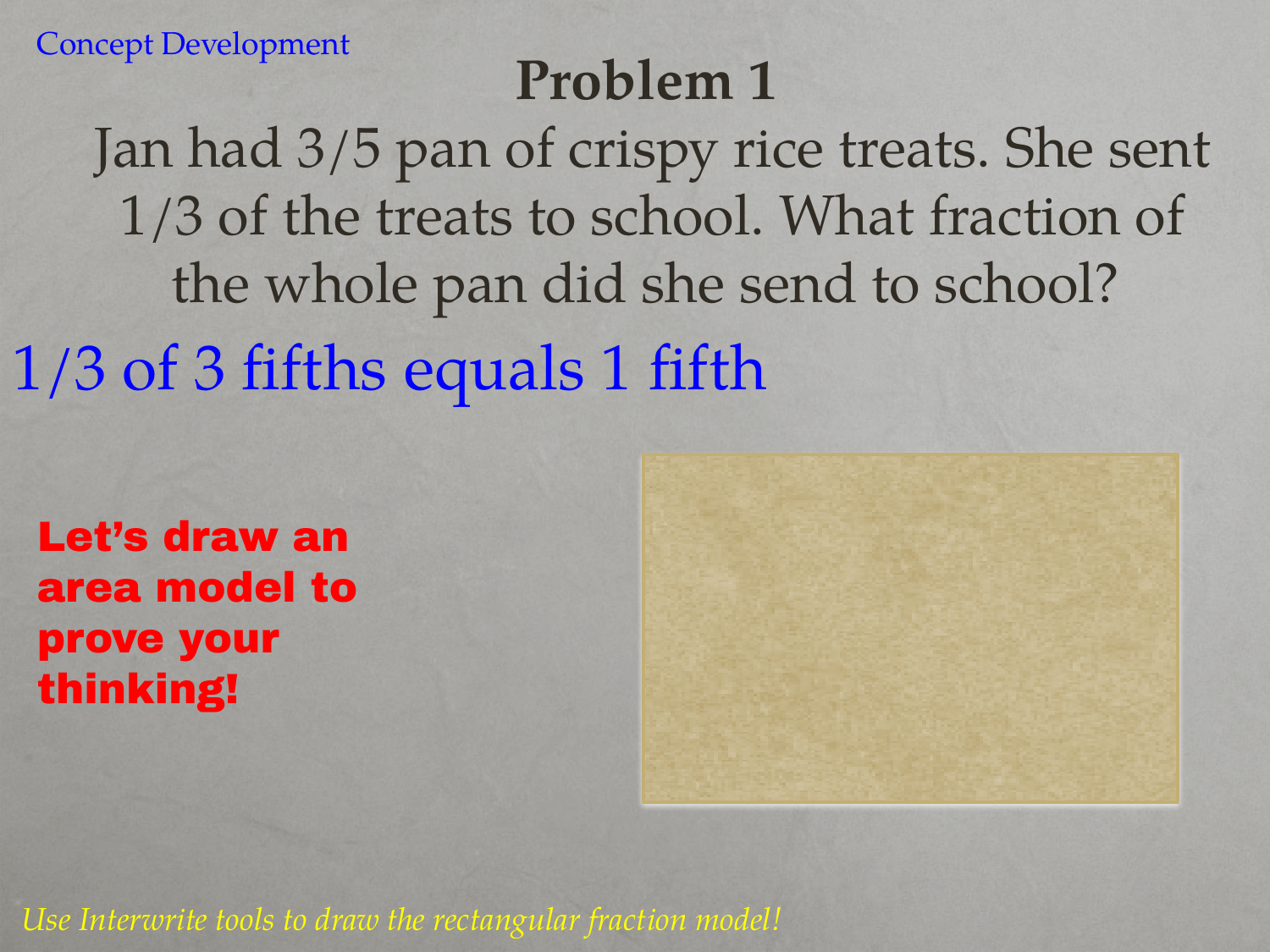

# Problem 1 Jan had 3/5 pan of crispy rice treats. She sent 1/3 of the treats to school. What fraction of the whole pan did she send to school?
Concept Development
1/3 of 3 fifths equals 1 fifth

Let’s draw an area model to prove your thinking!
Use Interwrite tools to draw the rectangular fraction model!